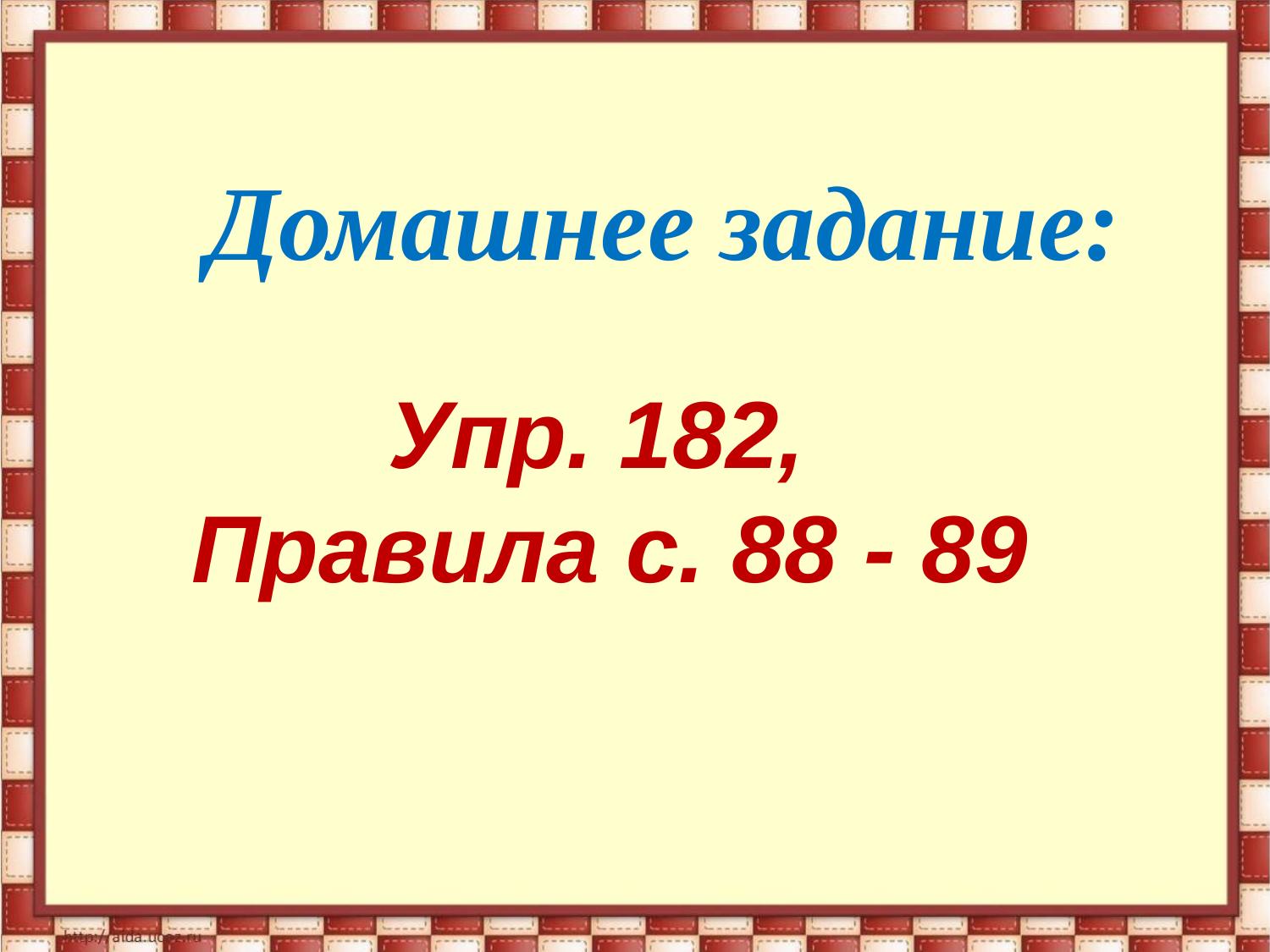

Домашнее задание:

Упр. 182,
Правила с. 88 - 89